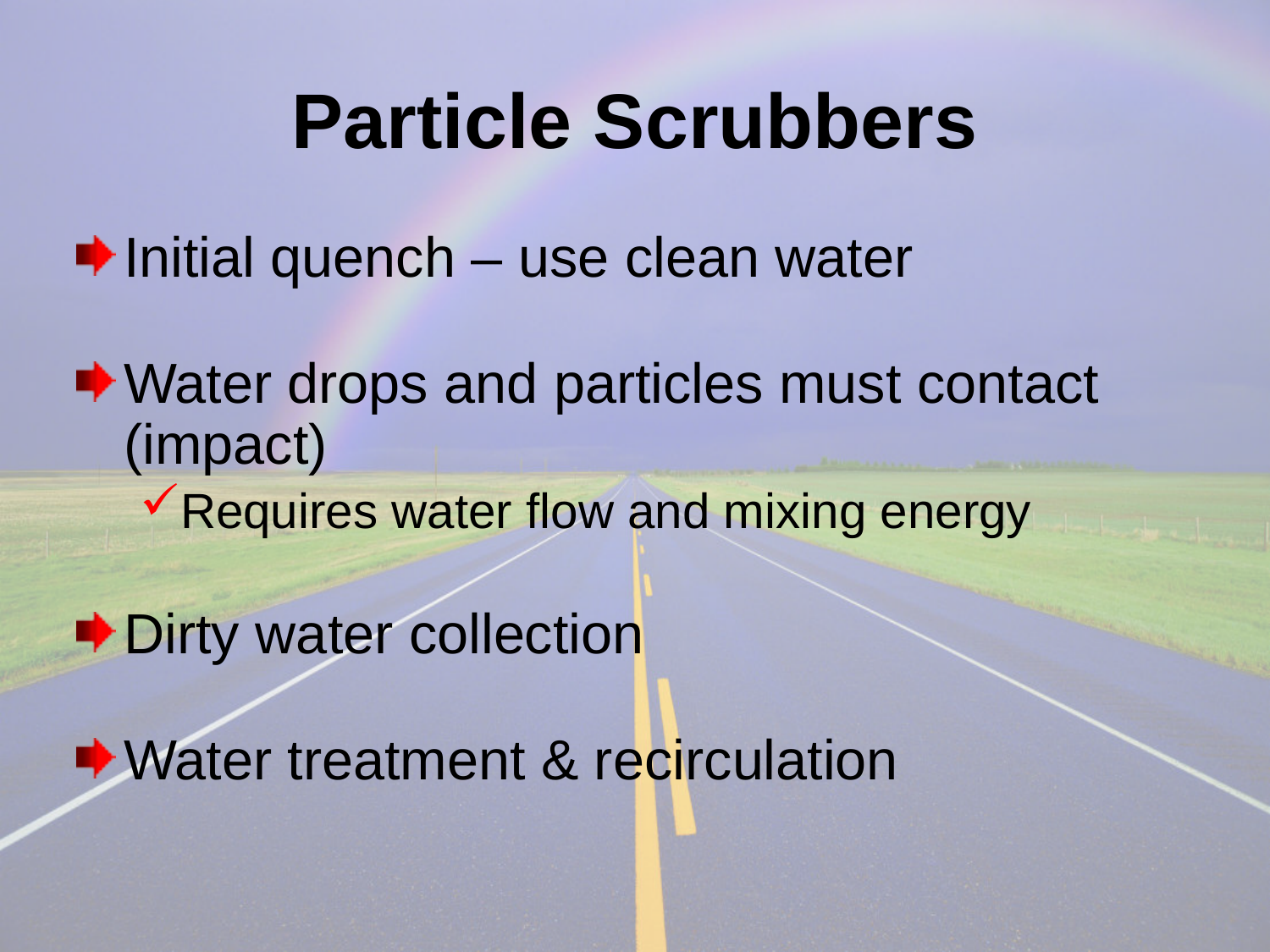

# Particle Scrubbers
Initial quench – use clean water

Water drops and particles must contact (impact)
Requires water flow and mixing energy

Dirty water collection

Water treatment & recirculation